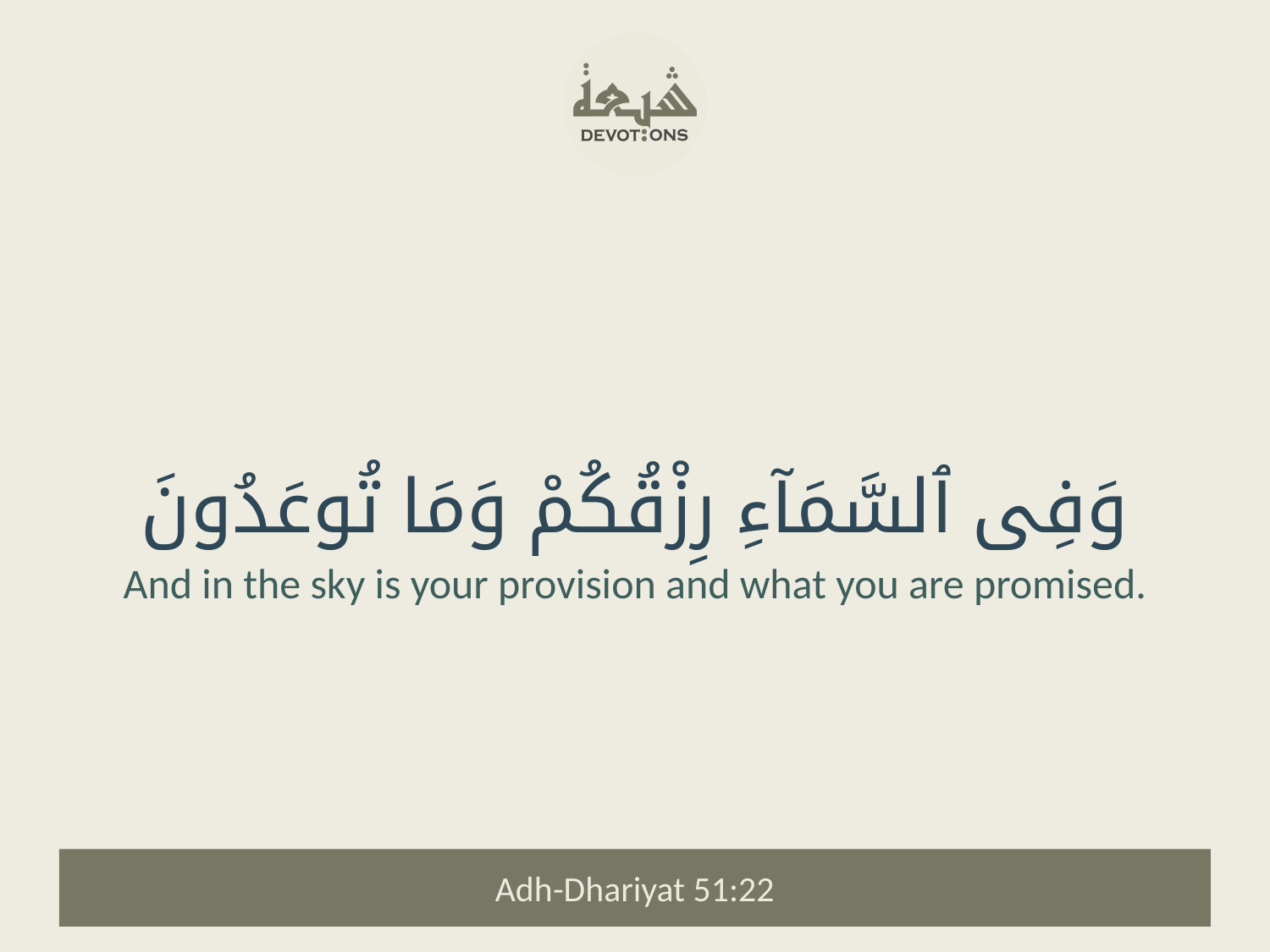

وَفِى ٱلسَّمَآءِ رِزْقُكُمْ وَمَا تُوعَدُونَ
And in the sky is your provision and what you are promised.
Adh-Dhariyat 51:22